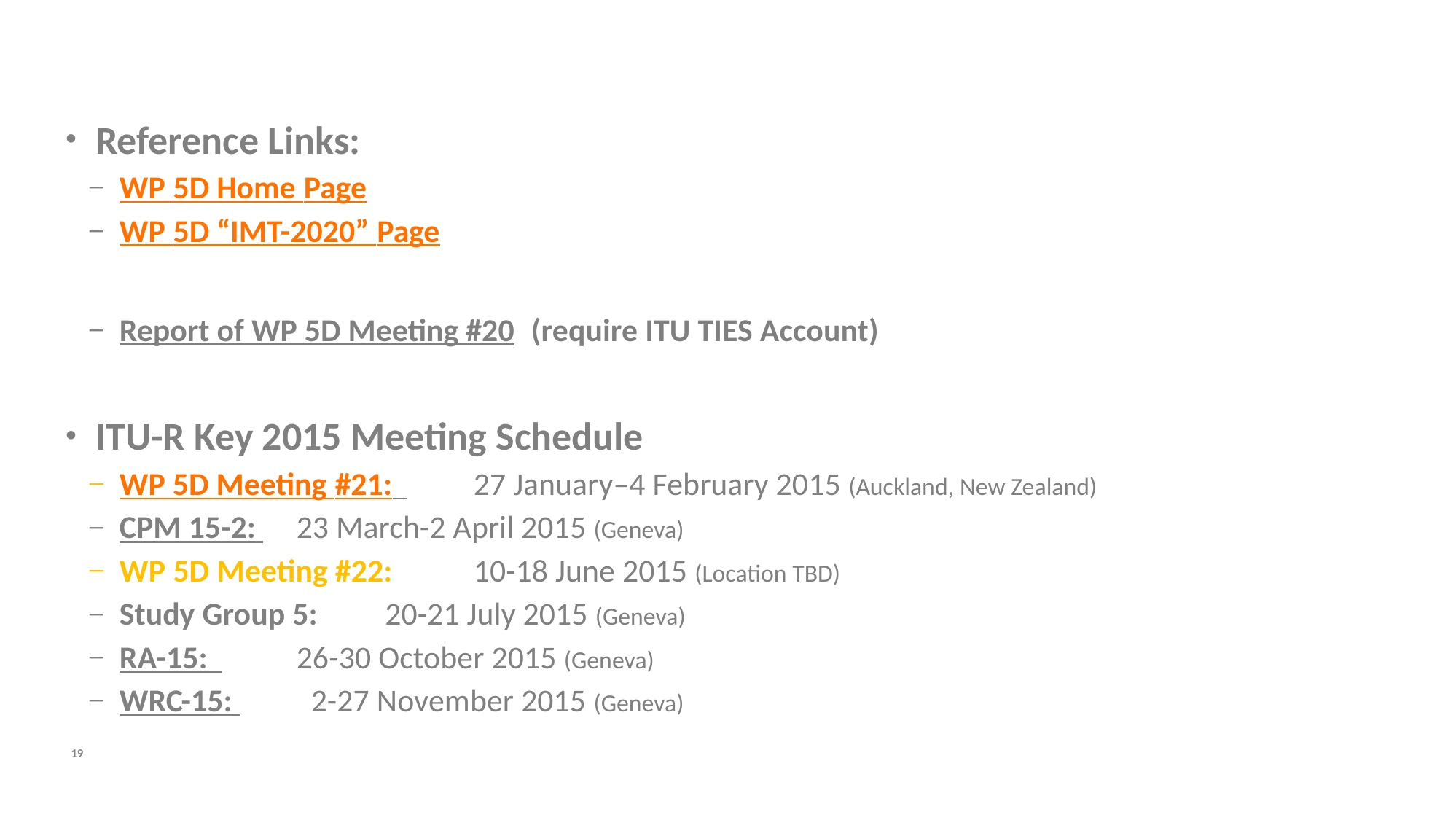

Reference Links:
WP 5D Home Page
WP 5D “IMT-2020” Page

Report of WP 5D Meeting #20  (require ITU TIES Account)

ITU-R Key 2015 Meeting Schedule
WP 5D Meeting #21:  	27 January–4 February 2015 (Auckland, New Zealand)
CPM 15-2: 		23 March-2 April 2015 (Geneva)
WP 5D Meeting #22:  	10-18 June 2015 (Location TBD)
Study Group 5:  	20-21 July 2015 (Geneva)
RA-15:  		26-30 October 2015 (Geneva)
WRC-15: 		  2-27 November 2015 (Geneva)

19